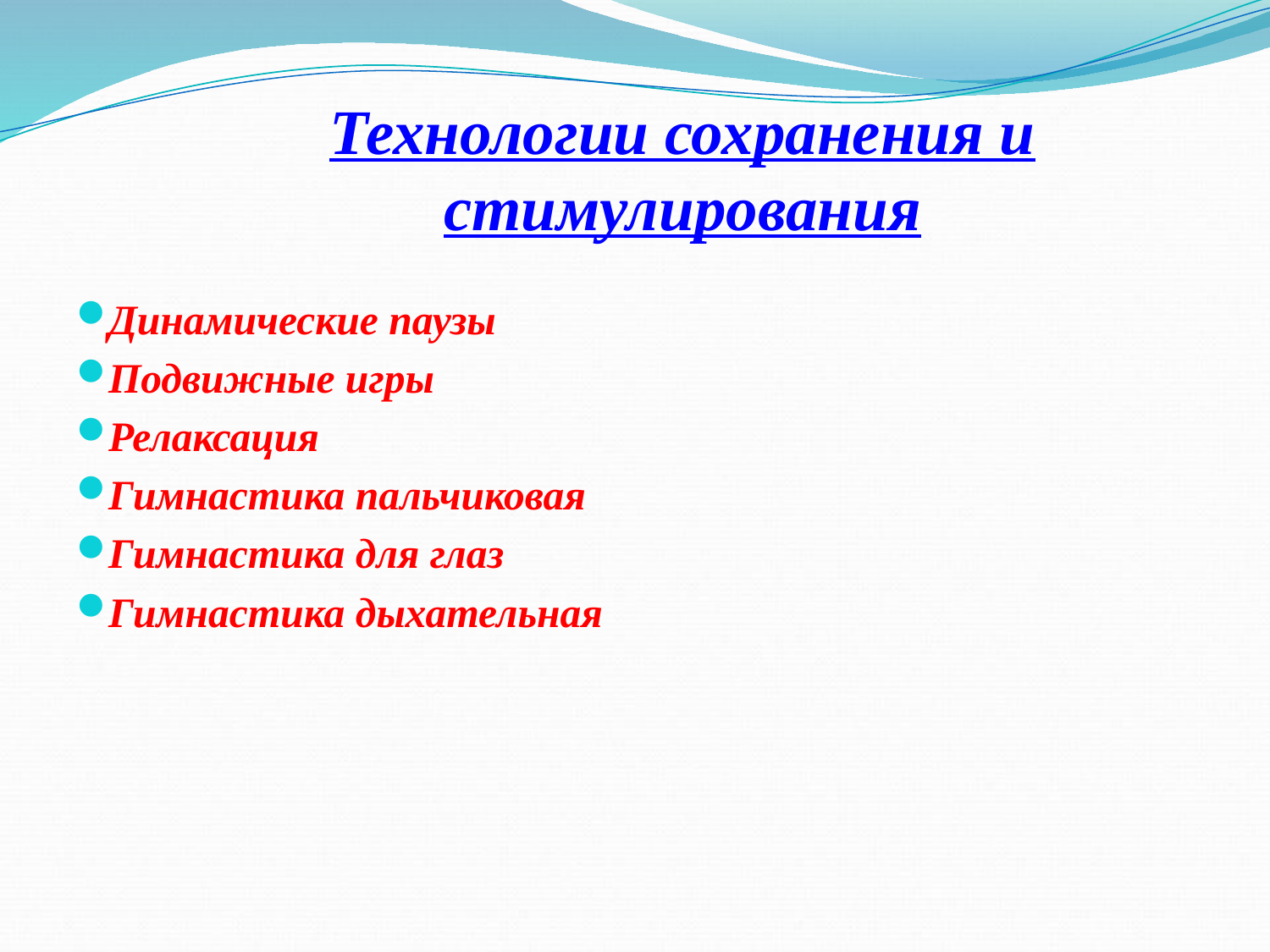

# Технологии сохранения и стимулирования
Динамические паузы
Подвижные игры
Релаксация
Гимнастика пальчиковая
Гимнастика для глаз
Гимнастика дыхательная